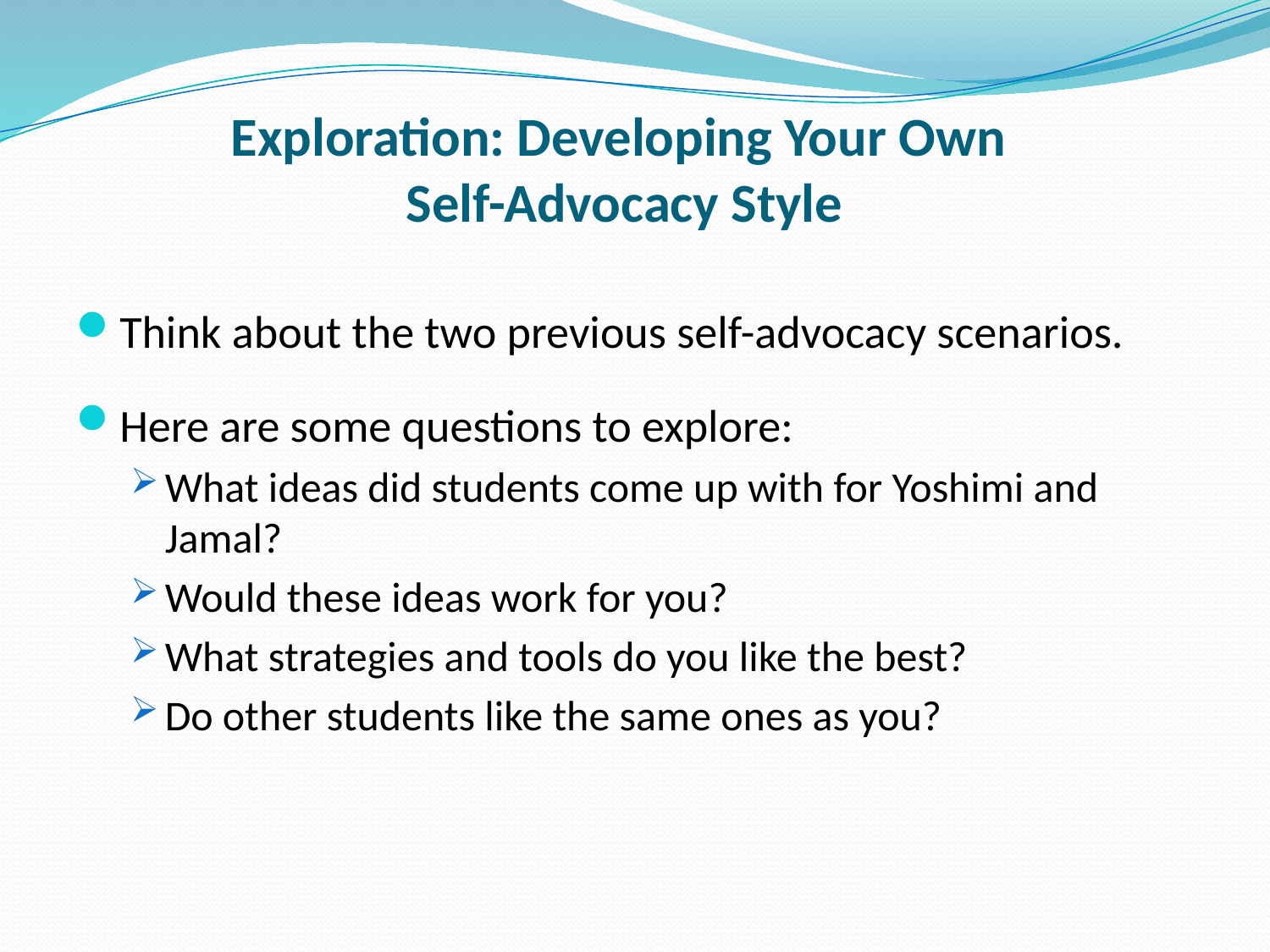

# Exploration: Developing Your Own Self-Advocacy Style
Think about the two previous self-advocacy scenarios.

Here are some questions to explore:
What ideas did students come up with for Yoshimi and Jamal?
Would these ideas work for you?
What strategies and tools do you like the best?
Do other students like the same ones as you?